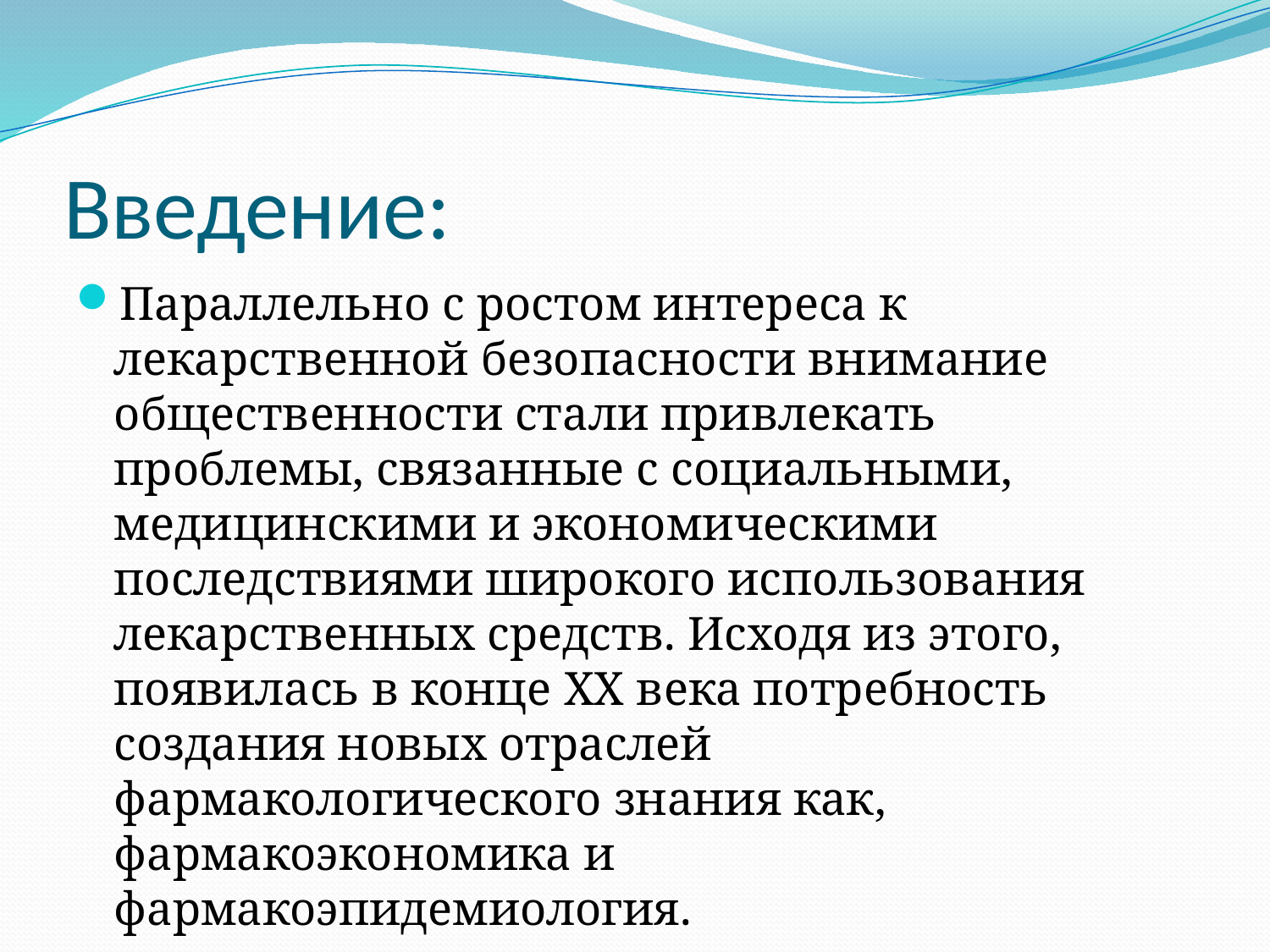

# Введение:
Параллельно с ростом интереса к лекарственной безопасности внимание общественности стали привлекать проблемы, связанные с социальными, медицинскими и экономическими последствиями широкого использования лекарственных средств. Исходя из этого, появилась в конце XX века потребность создания новых отраслей фармакологического знания как, фармакоэкономика и фармакоэпидемиология.